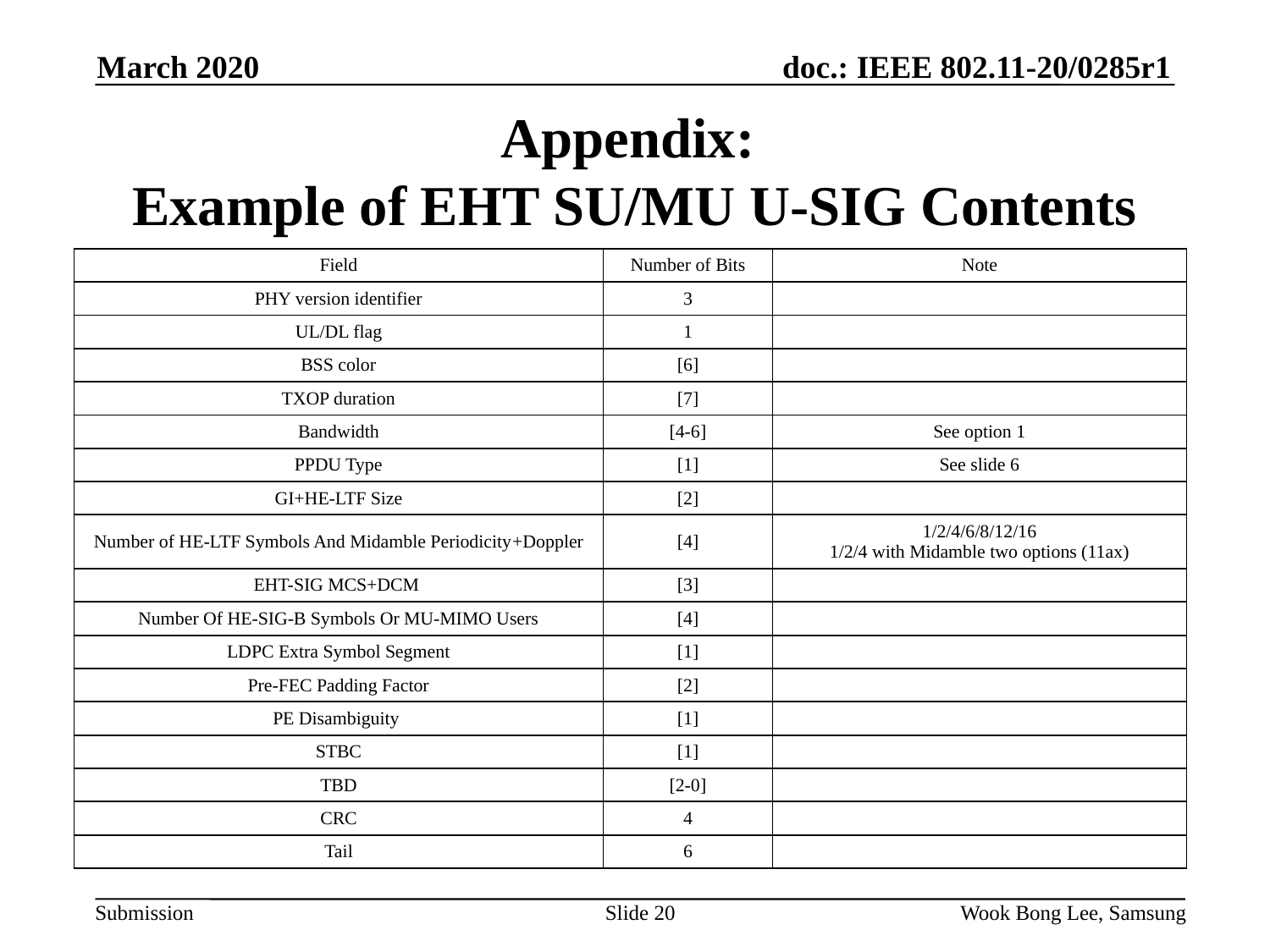

March 2020
# Appendix: Example of EHT SU/MU U-SIG Contents
| Field | Number of Bits | Note |
| --- | --- | --- |
| PHY version identifier | 3 |  |
| UL/DL flag | 1 |  |
| BSS color | [6] |  |
| TXOP duration | [7] |  |
| Bandwidth | [4-6] | See option 1 |
| PPDU Type | [1] | See slide 6 |
| GI+HE-LTF Size | [2] |  |
| Number of HE-LTF Symbols And Midamble Periodicity+Doppler | [4] | 1/2/4/6/8/12/16 1/2/4 with Midamble two options (11ax) |
| EHT-SIG MCS+DCM | [3] |  |
| Number Of HE-SIG-B Symbols Or MU-MIMO Users | [4] |  |
| LDPC Extra Symbol Segment | [1] |  |
| Pre-FEC Padding Factor | [2] |  |
| PE Disambiguity | [1] |  |
| STBC | [1] |  |
| TBD | [2-0] |  |
| CRC | 4 |  |
| Tail | 6 |  |
Slide 20
Wook Bong Lee, Samsung